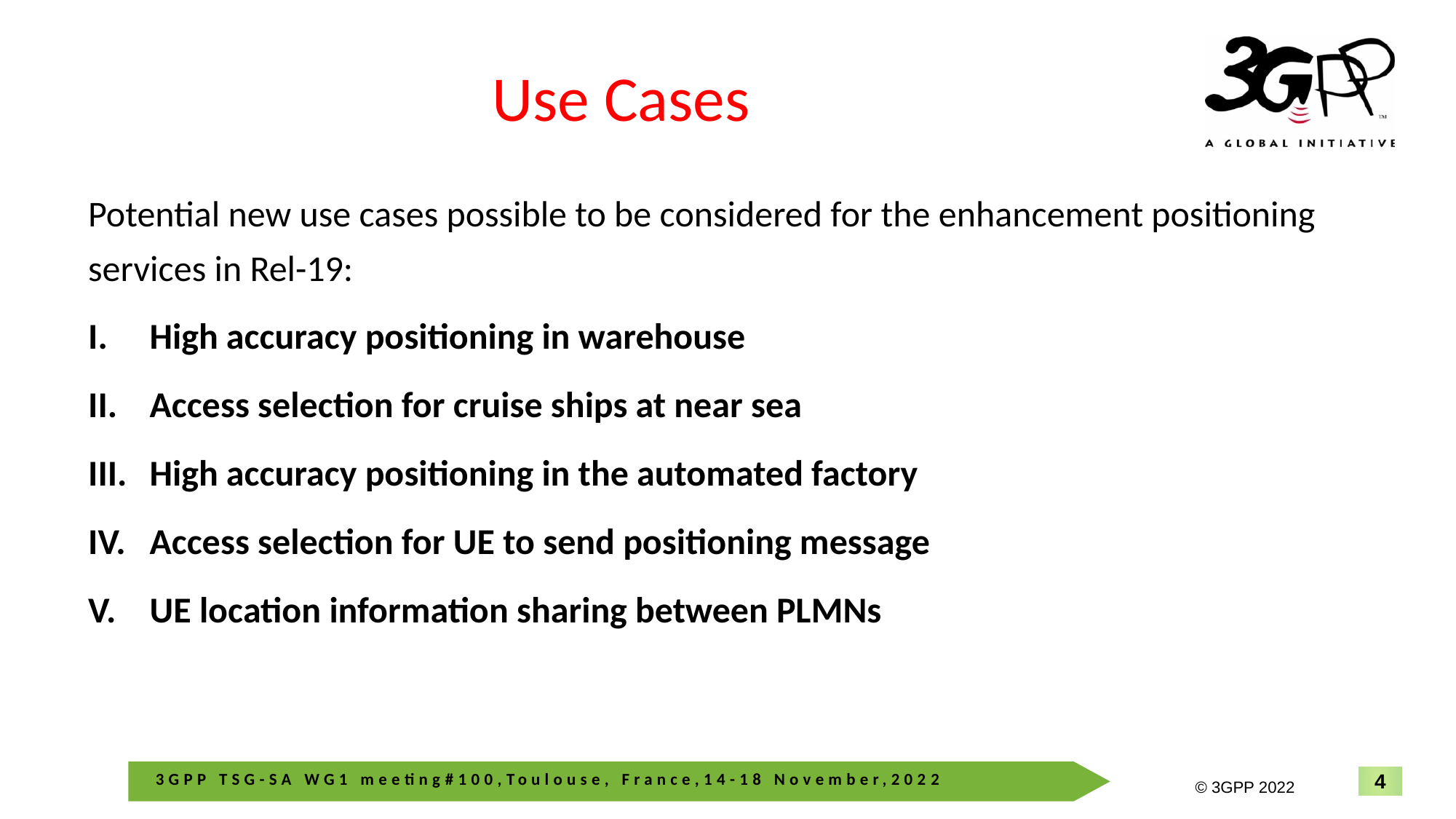

# Use Cases
Potential new use cases possible to be considered for the enhancement positioning services in Rel-19:
High accuracy positioning in warehouse
Access selection for cruise ships at near sea
High accuracy positioning in the automated factory
Access selection for UE to send positioning message
UE location information sharing between PLMNs